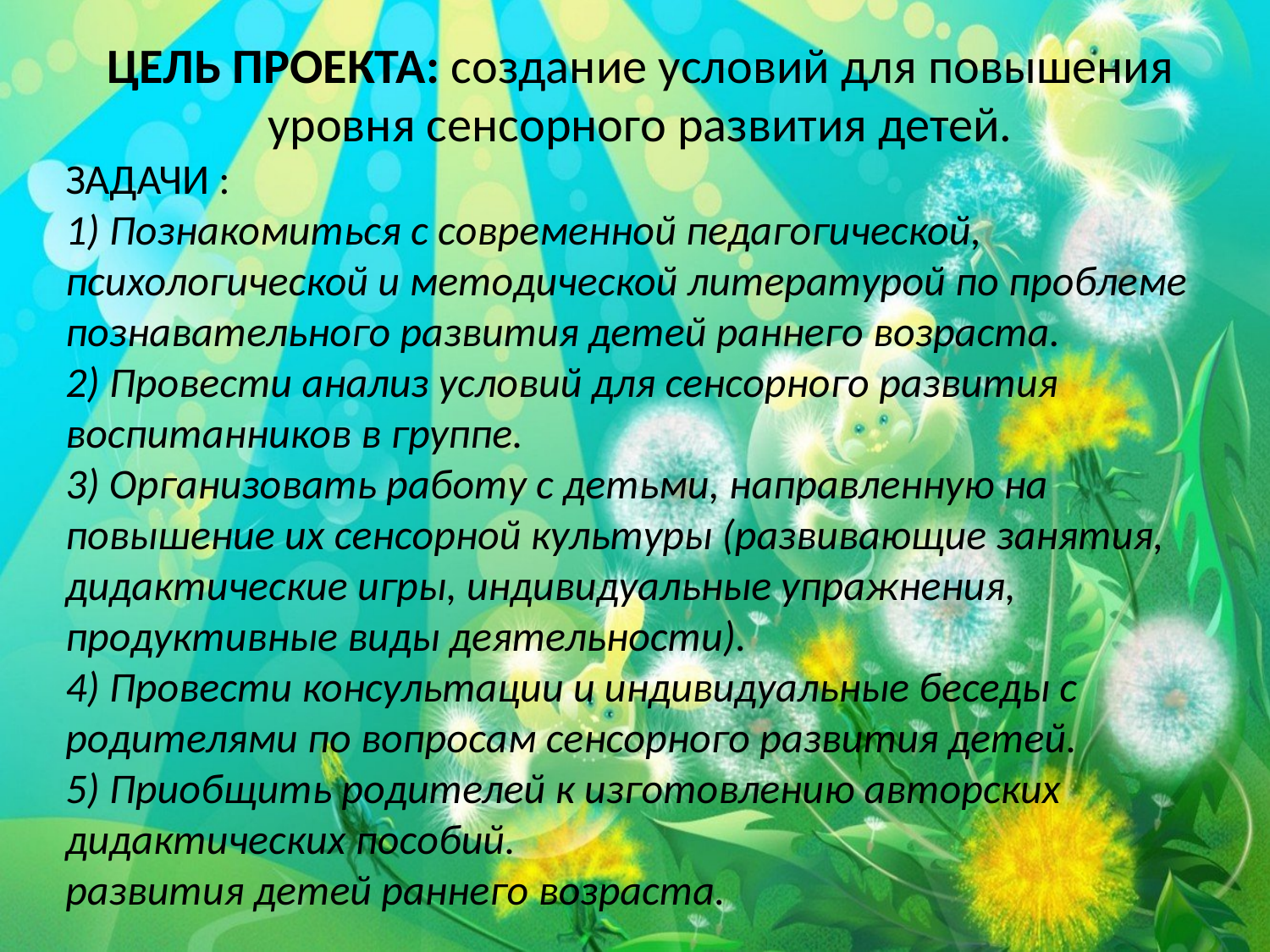

ЦЕЛЬ ПРОЕКТА: создание условий для повышения уровня сенсорного развития детей.
ЗАДАЧИ :
1) Познакомиться с современной педагогической, психологической и методической литературой по проблеме познавательного развития детей раннего возраста.
2) Провести анализ условий для сенсорного развития воспитанников в группе.
3) Организовать работу с детьми, направленную на повышение их сенсорной культуры (развивающие занятия, дидактические игры, индивидуальные упражнения, продуктивные виды деятельности).
4) Провести консультации и индивидуальные беседы с родителями по вопросам сенсорного развития детей.
5) Приобщить родителей к изготовлению авторских дидактических пособий.
развития детей раннего возраста.